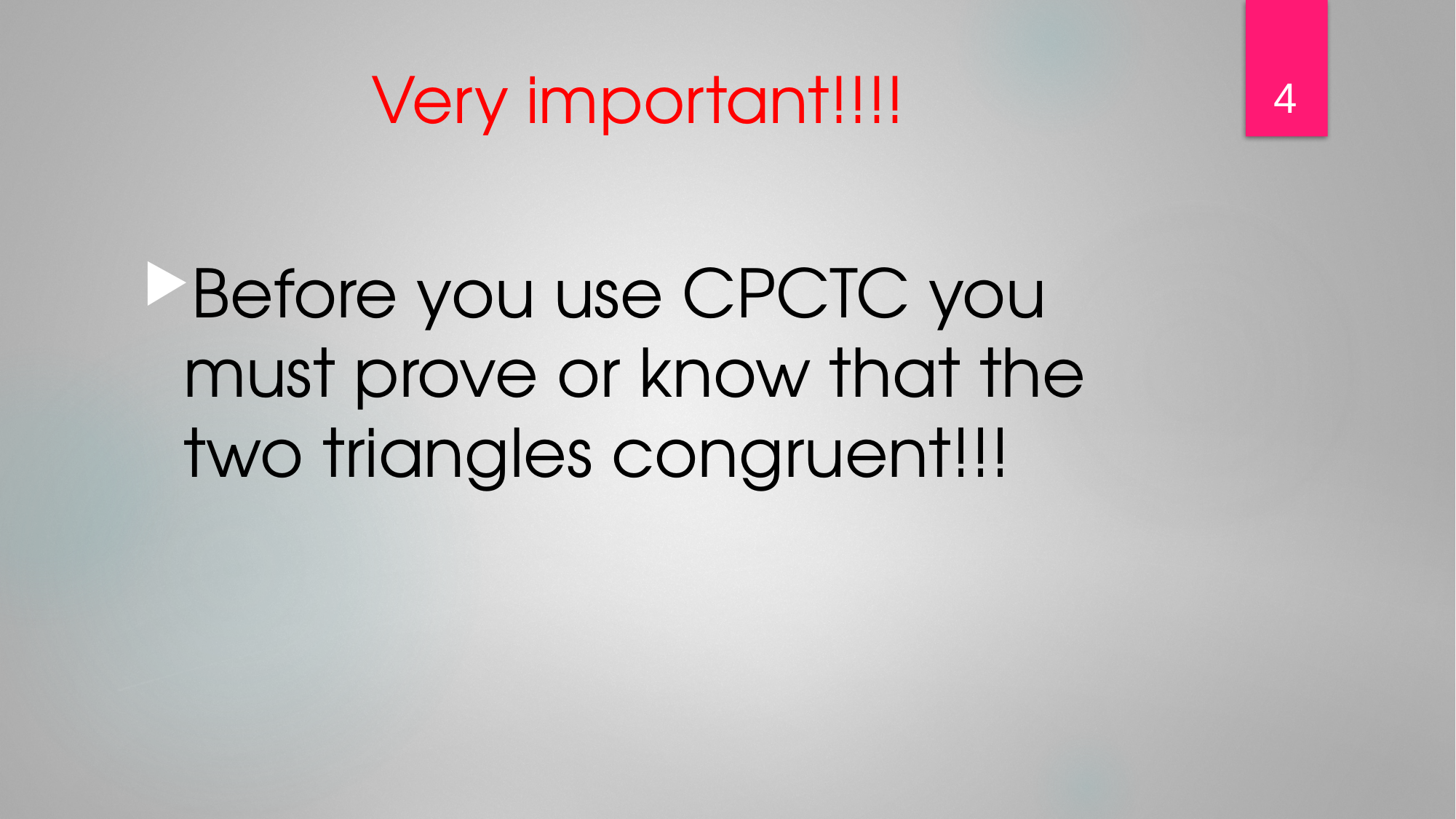

4
# Very important!!!!
Before you use CPCTC you must prove or know that the two triangles congruent!!!